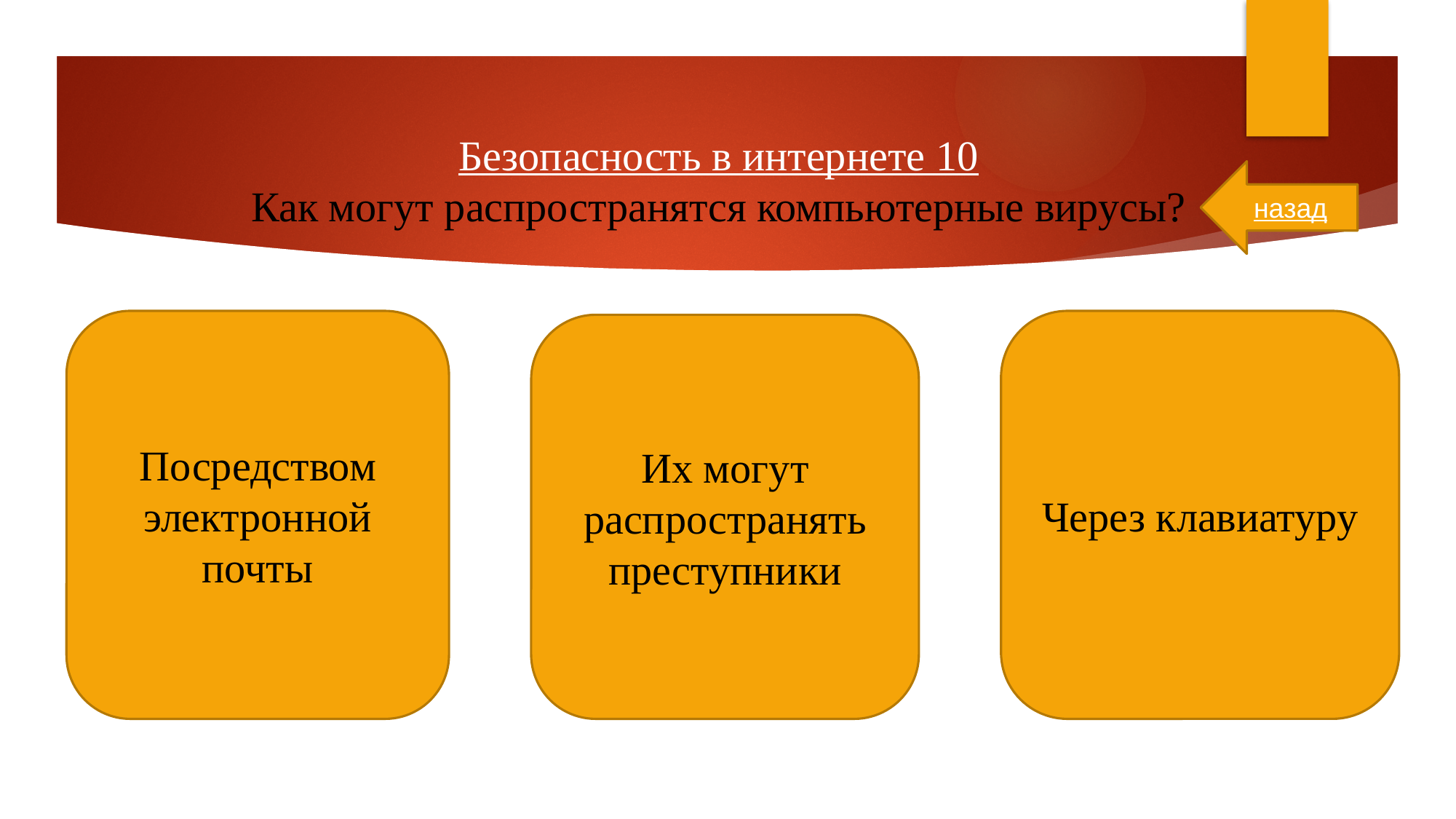

# Безопасность в интернете 10 Как могут распространятся компьютерные вирусы?
назад
Через клавиатуру
Посредством электронной почты

Их могут распространять преступники